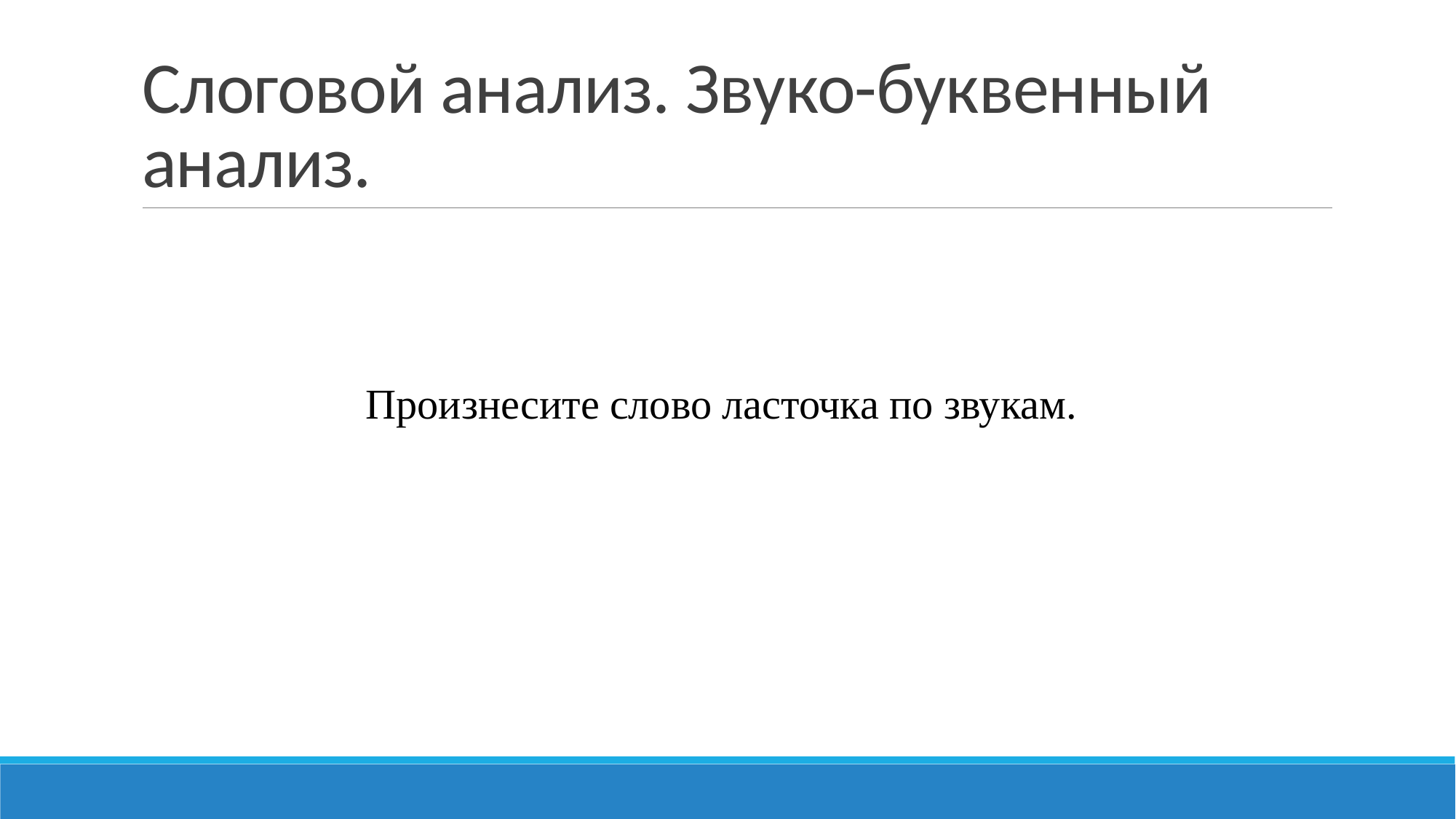

# Слоговой анализ. Звуко-буквенный анализ.
Произнесите слово ласточка по звукам.